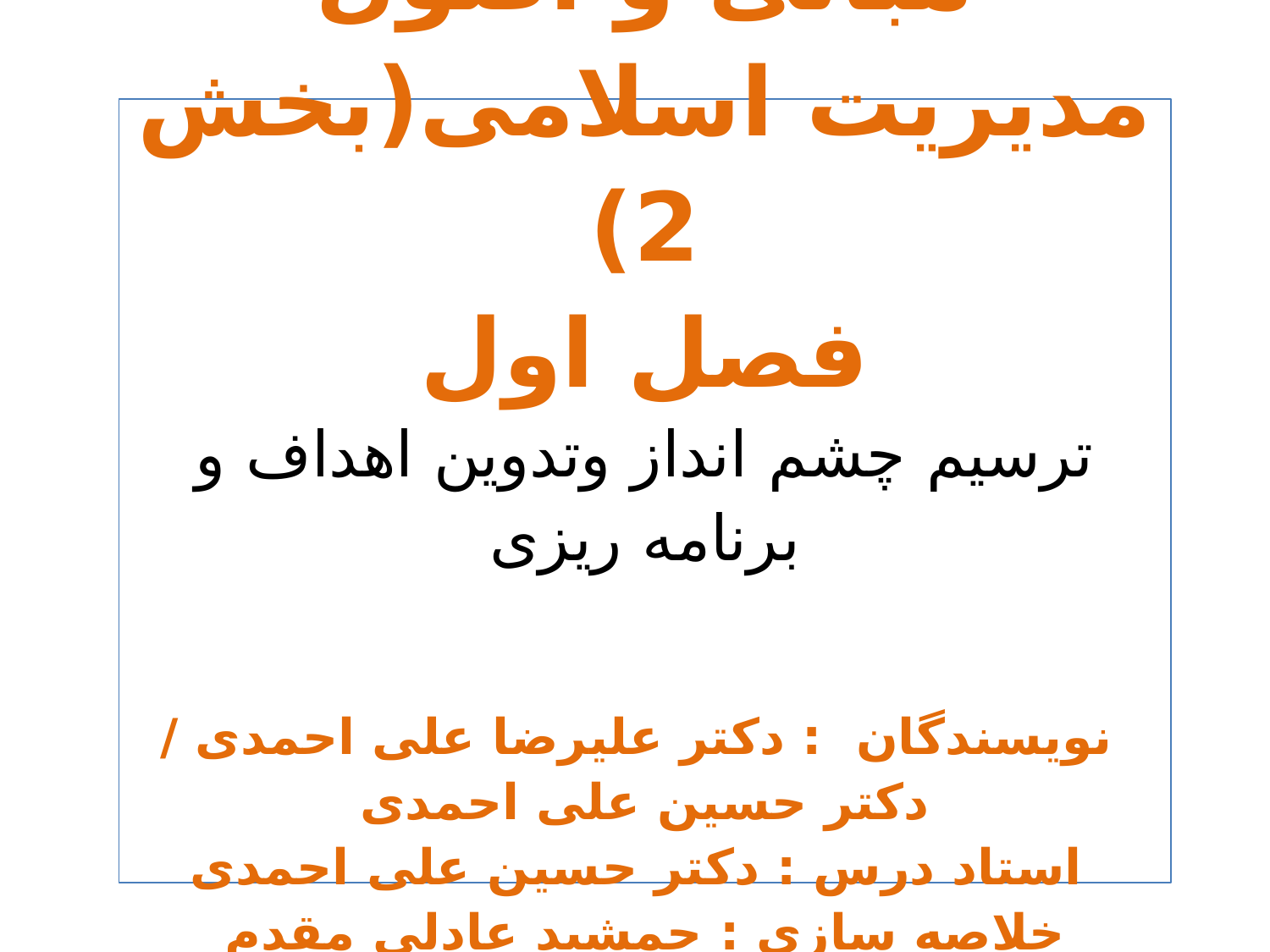

# بنام خدا مبانی و اصول مدیریت اسلامی(بخش 2) فصل اول ترسیم چشم انداز وتدوین اهداف و برنامه ریزی نویسندگان  : دکتر علیرضا علی احمدی / دکتر حسین علی احمدی استاد درس : دکتر حسین علی احمدی خلاصه سازی : جمشید عادلی مقدم آذرماه 92